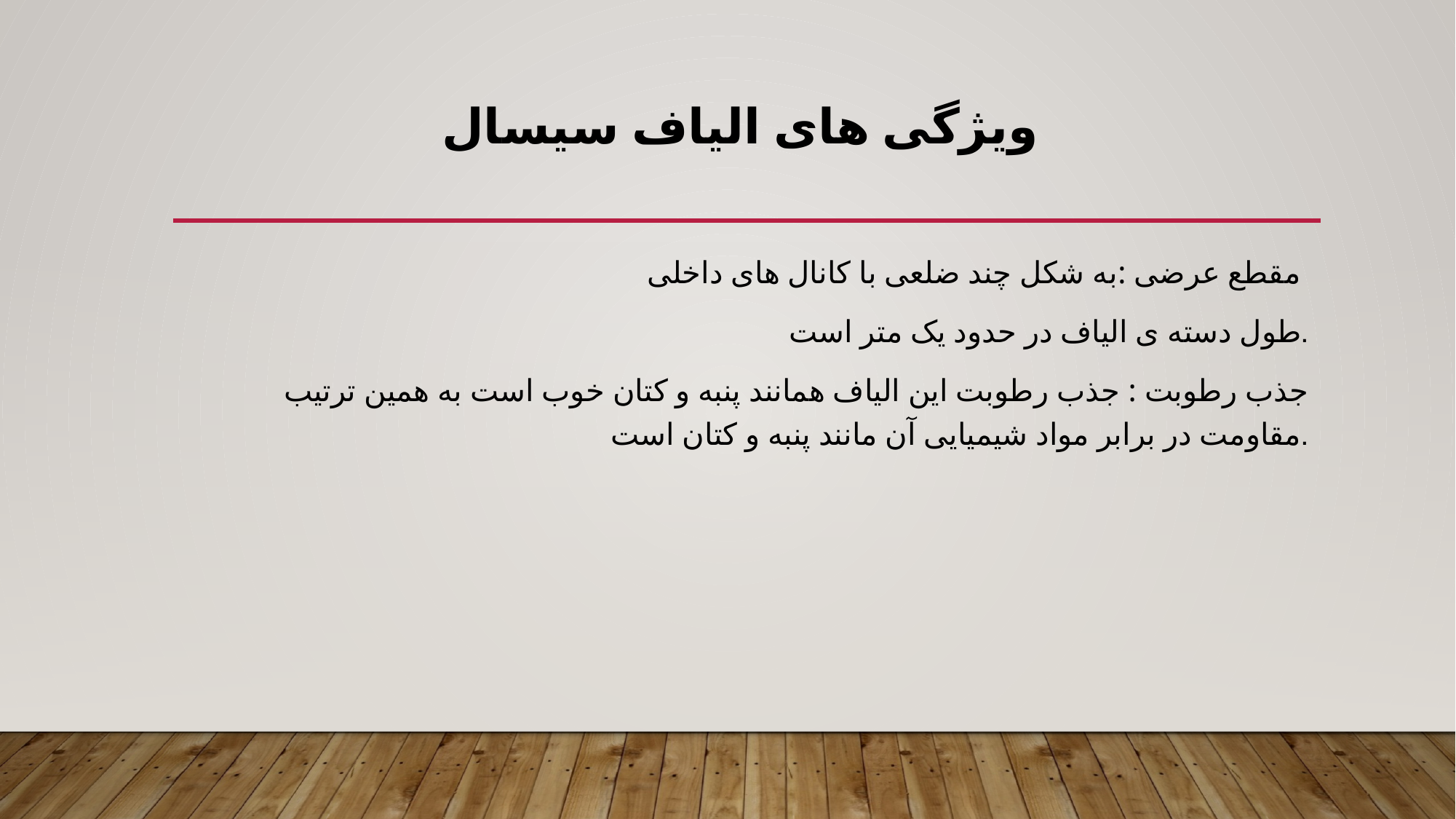

# ویژگی های الیاف سیسال
مقطع عرضی :به شکل چند ضلعی با کانال های داخلی
طول دسته ی الیاف در حدود یک متر است.
جذب رطوبت : جذب رطوبت این الیاف همانند پنبه و کتان خوب است به همین ترتیب مقاومت در برابر مواد شیمیایی آن مانند پنبه و کتان است.